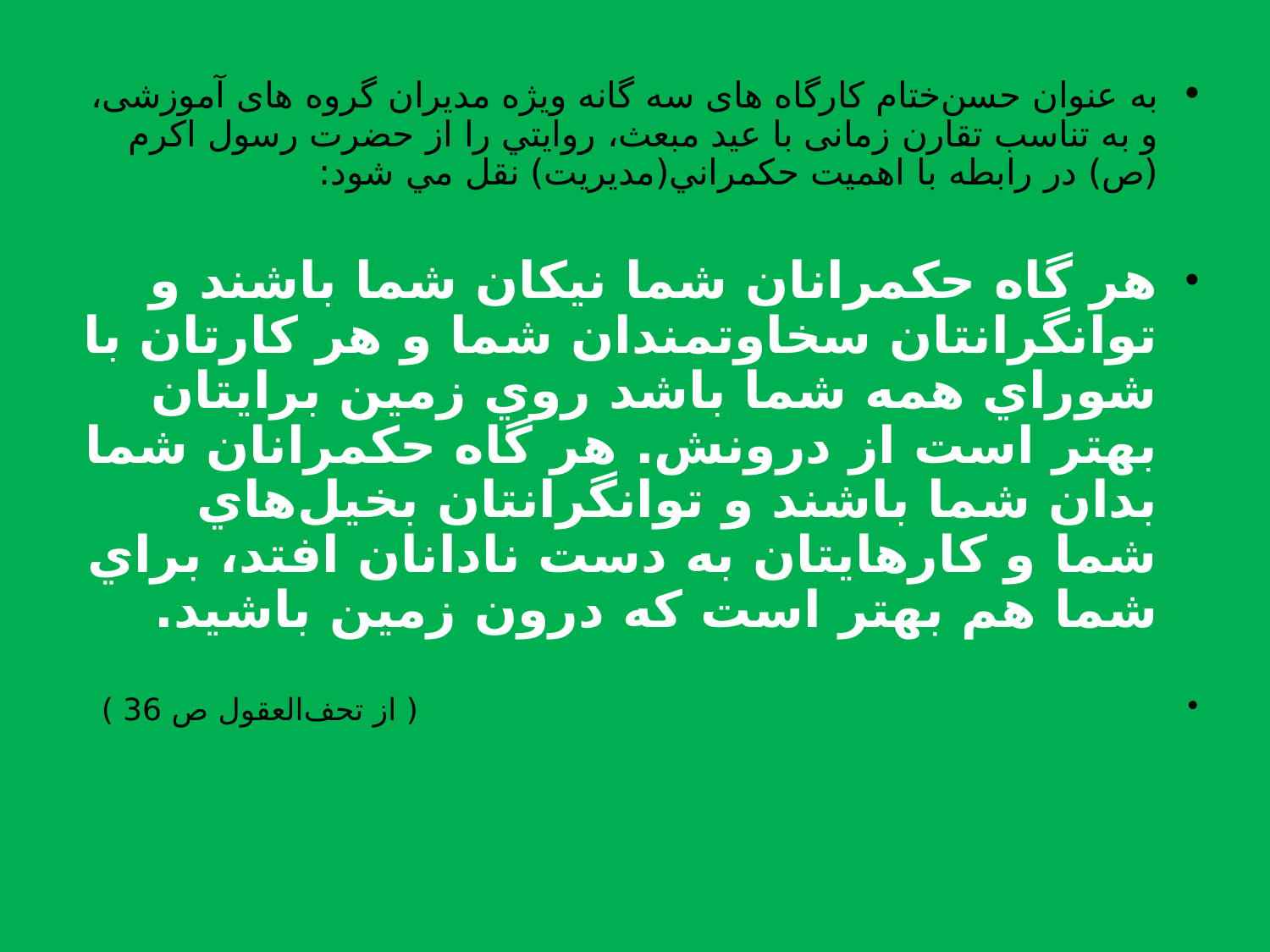

به عنوان حسن‌ختام کارگاه های سه گانه ویژه مدیران گروه های آموزشی، و به تناسب تقارن زمانی با عید مبعث، روايتي را از حضرت رسول اكرم (ص) در رابطه با اهميت حكمراني(مدیریت) نقل مي شود:

	هر گاه حكمرانان شما نيكان شما باشند و توانگرانتان سخاوتمندان شما و هر كارتان با شوراي همه شما باشد روي زمين برايتان بهتر است از درونش. هر گاه حكمرانان شما بدان شما باشند و توانگرانتان بخيل‌هاي شما و كارهايتان به دست نادانان افتد، براي شما هم بهتر است كه درون زمین باشيد.

                                                                            ( از تحف‌العقول ص 36 )